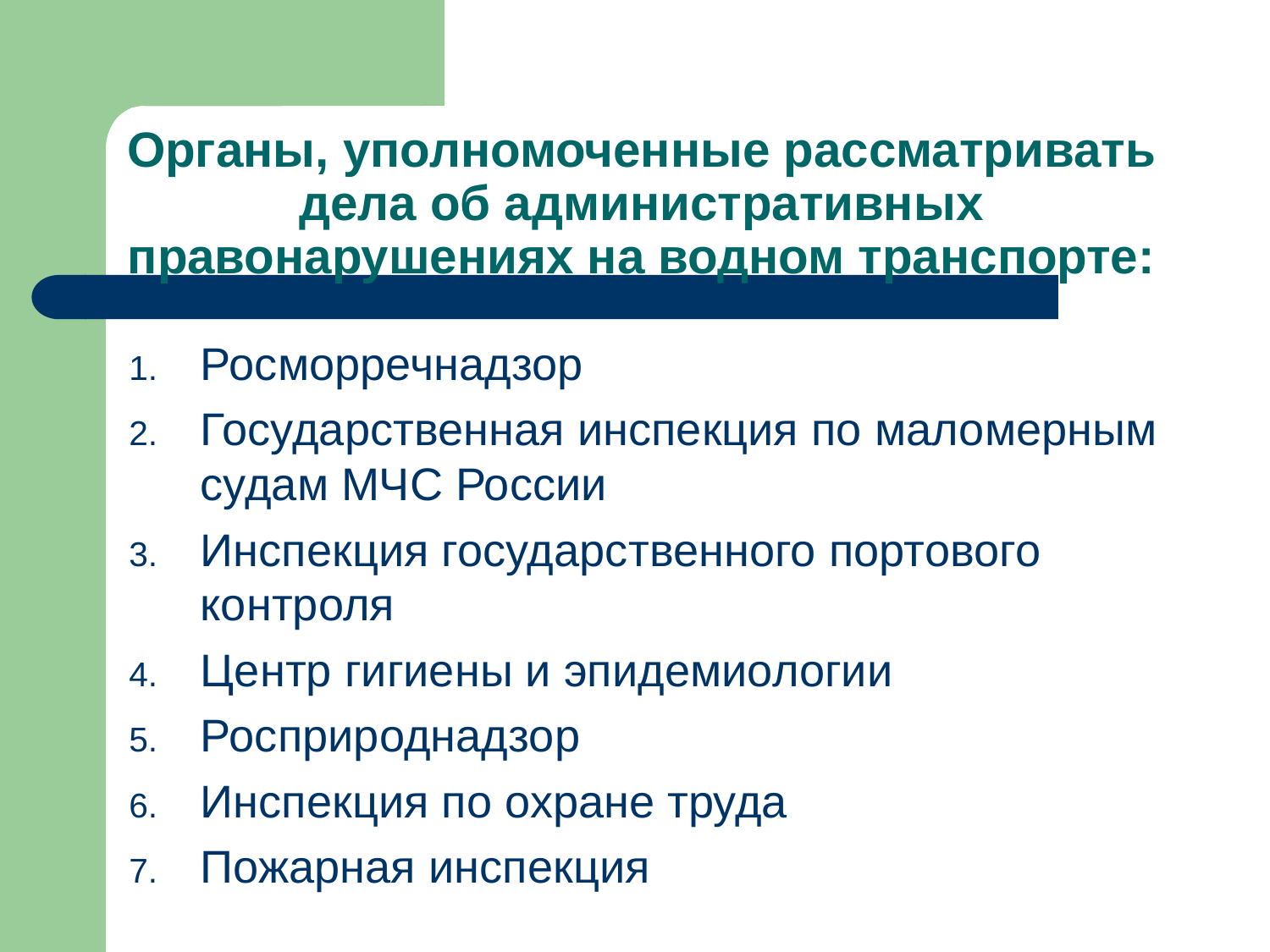

# Органы, уполномоченные рассматривать дела об административных правонарушениях на водном транспорте:
Росморречнадзор
Государственная инспекция по маломерным судам МЧС России
Инспекция государственного портового контроля
Центр гигиены и эпидемиологии
Росприроднадзор
Инспекция по охране труда
Пожарная инспекция